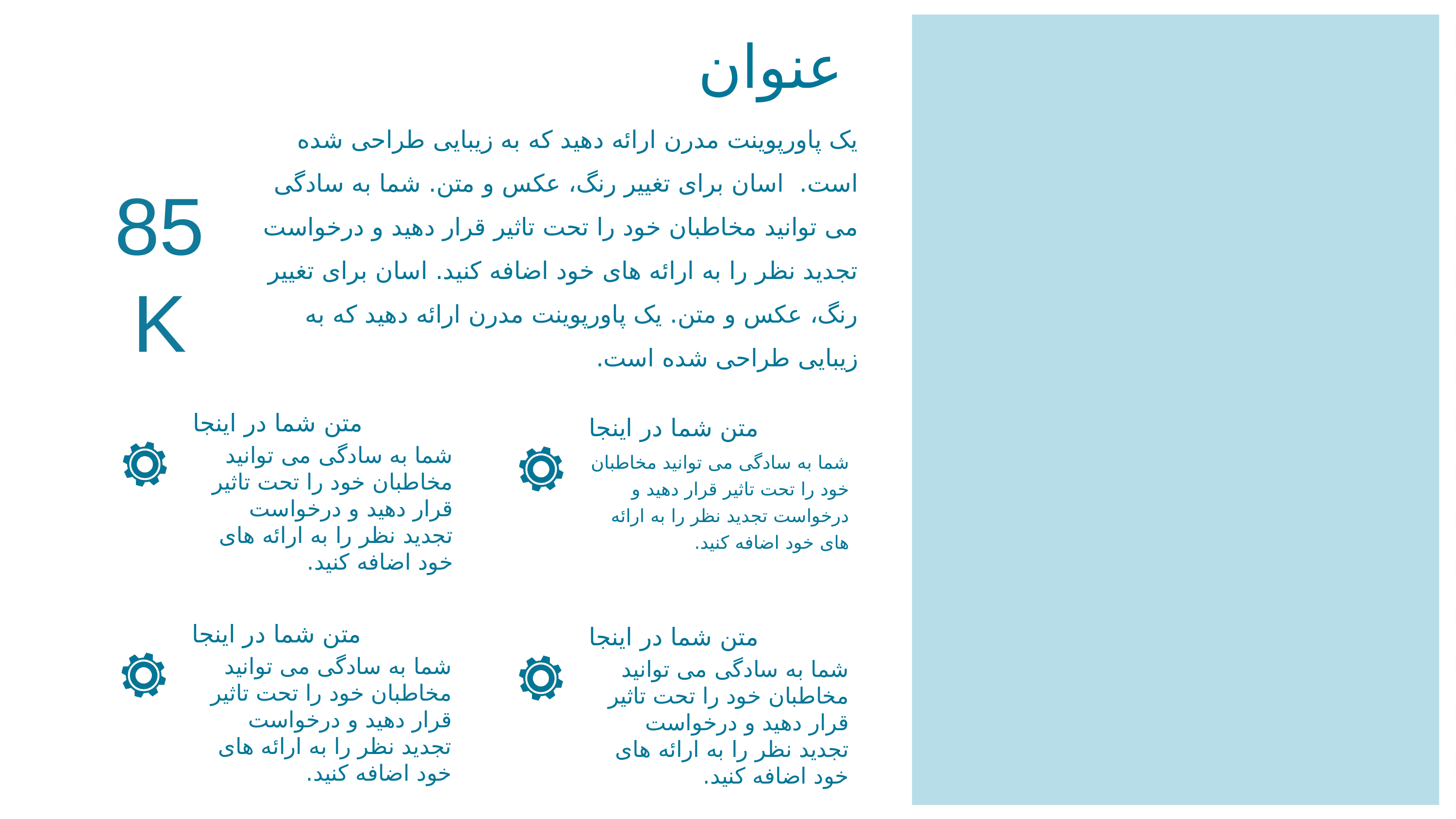

عنوان
یک پاورپوینت مدرن ارائه دهید که به زیبایی طراحی شده است.  اسان برای تغییر رنگ، عکس و متن. شما به سادگی می توانید مخاطبان خود را تحت تاثیر قرار دهید و درخواست تجدید نظر را به ارائه های خود اضافه کنید. اسان برای تغییر رنگ، عکس و متن. یک پاورپوینت مدرن ارائه دهید که به زیبایی طراحی شده است.
85K
متن شما در اینجا

متن شما در اینجا

شما به سادگی می توانید مخاطبان خود را تحت تاثیر قرار دهید و درخواست تجدید نظر را به ارائه های خود اضافه کنید.

شما به سادگی می توانید مخاطبان خود را تحت تاثیر قرار دهید و درخواست تجدید نظر را به ارائه های خود اضافه کنید.

متن شما در اینجا

متن شما در اینجا

شما به سادگی می توانید مخاطبان خود را تحت تاثیر قرار دهید و درخواست تجدید نظر را به ارائه های خود اضافه کنید.

شما به سادگی می توانید مخاطبان خود را تحت تاثیر قرار دهید و درخواست تجدید نظر را به ارائه های خود اضافه کنید.